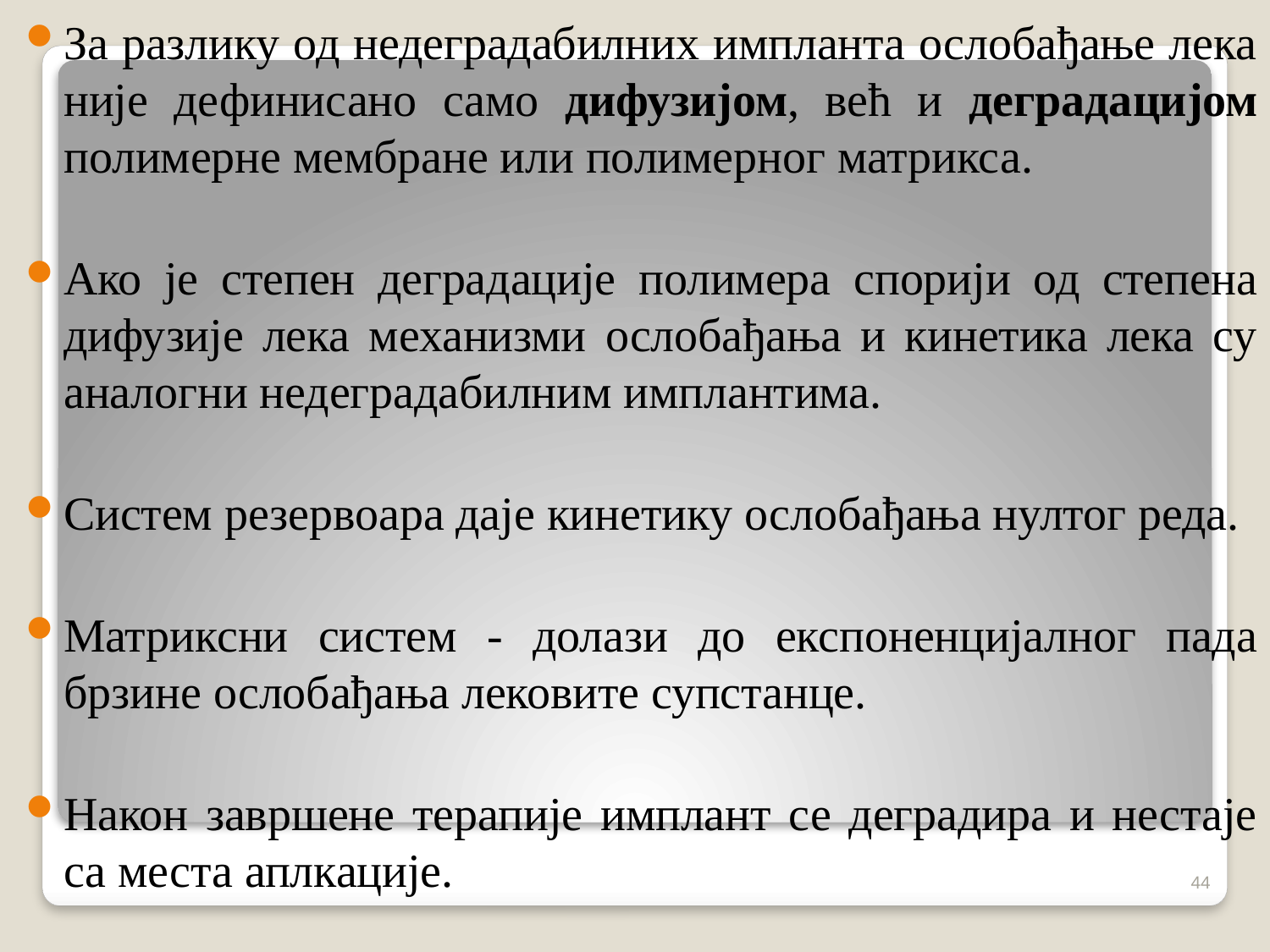

За разлику од недеградабилних импланта ослобађање лека није дефинисано само дифузијом, већ и деградацијом полимерне мембране или полимерног матрикса.

Ако је степен деградације полимера спорији од степена дифузије лека механизми ослобађања и кинетика лека су аналогни недеградабилним имплантима.

Систем резервоара даје кинетику ослобађања нултог реда.

Матриксни систем - долази до експоненцијалног пада брзине ослобађања лековите супстанце.

Након завршене терапије имплант се деградира и нестаје са места аплкације.
44